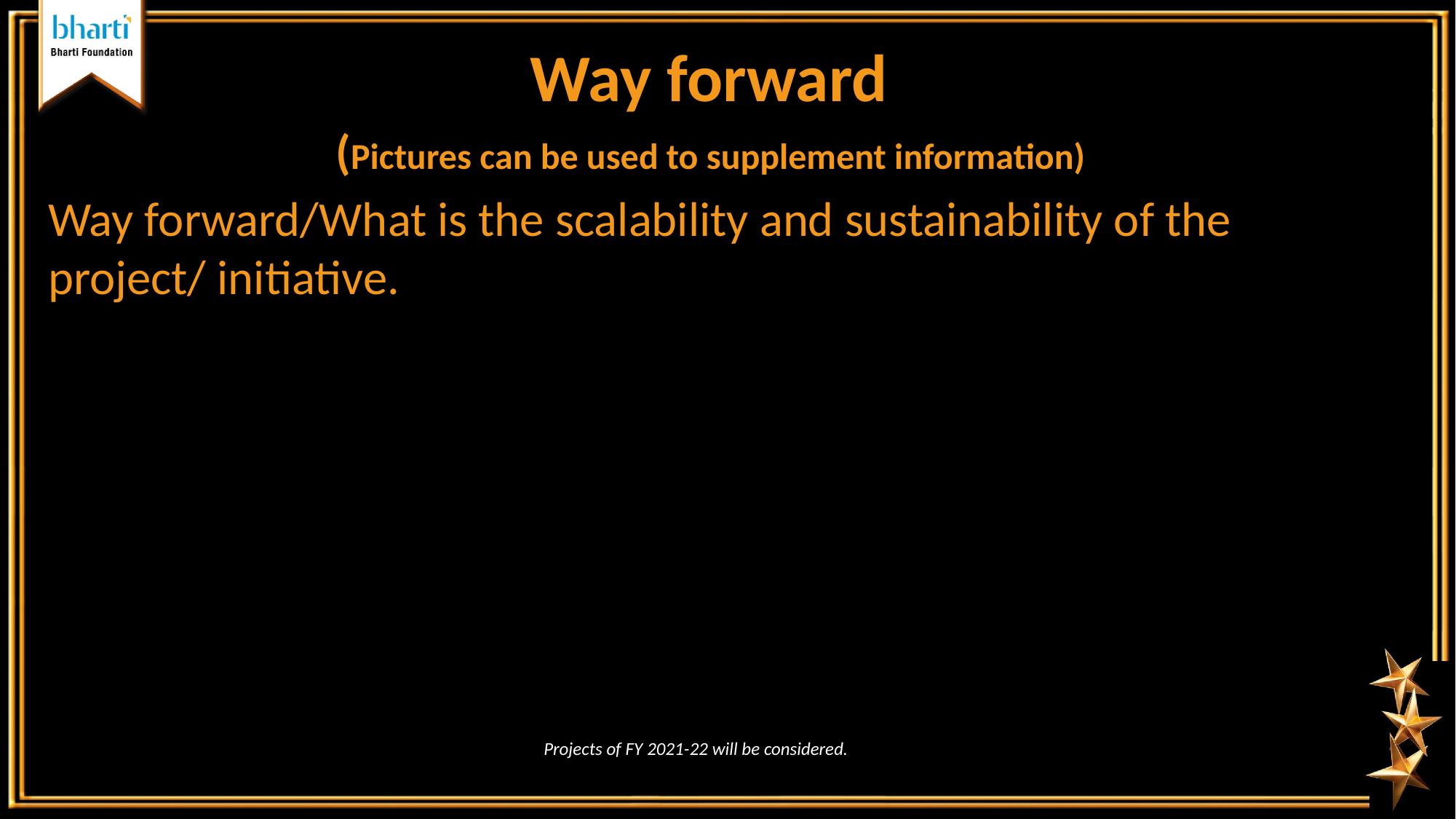

Way forward
(Pictures can be used to supplement information)
Way forward/What is the scalability and sustainability of the project/ initiative.

Projects of FY 2021-22 will be considered.